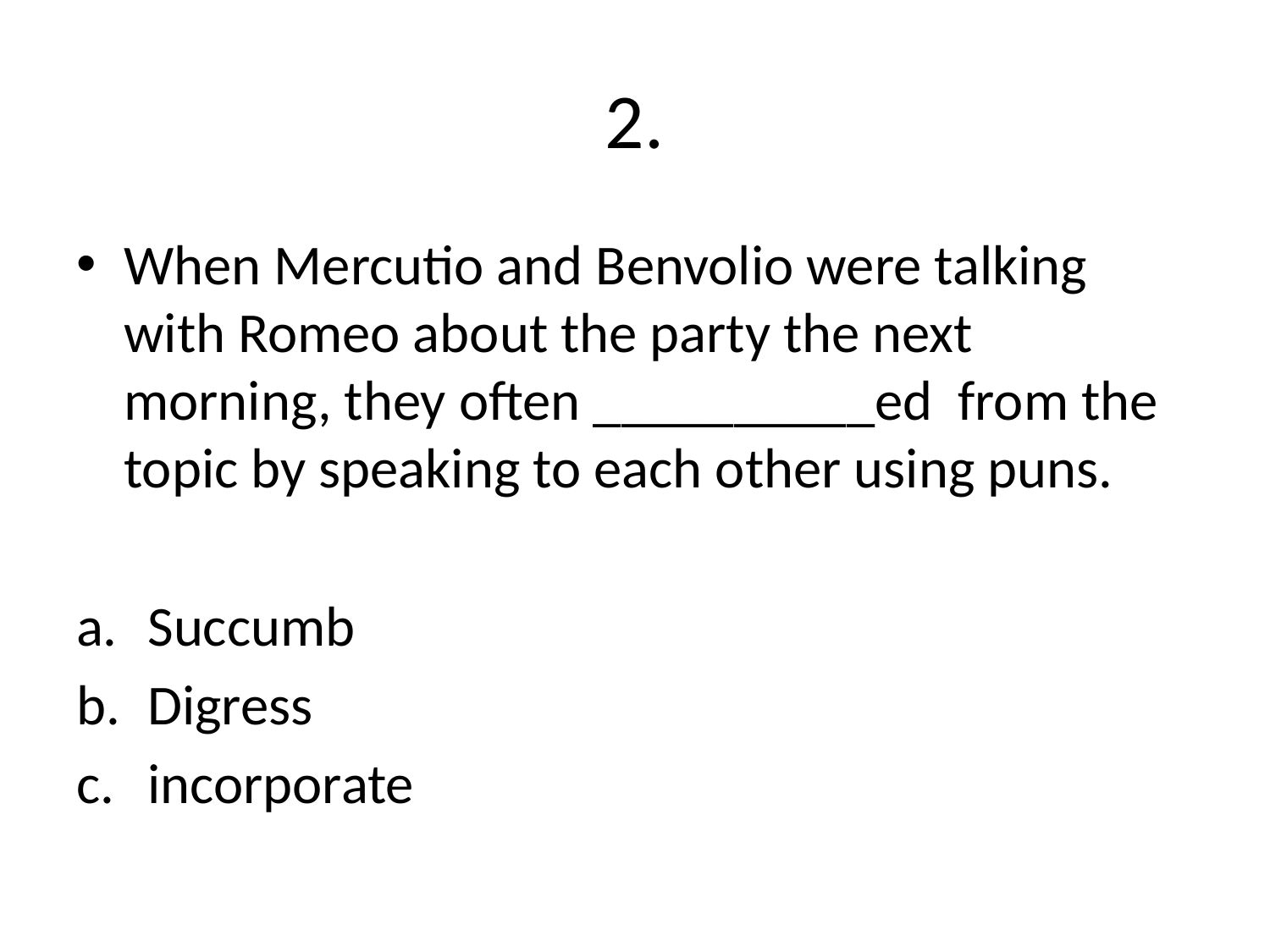

# 2.
When Mercutio and Benvolio were talking with Romeo about the party the next morning, they often __________ed  from the topic by speaking to each other using puns.

Succumb
Digress
incorporate